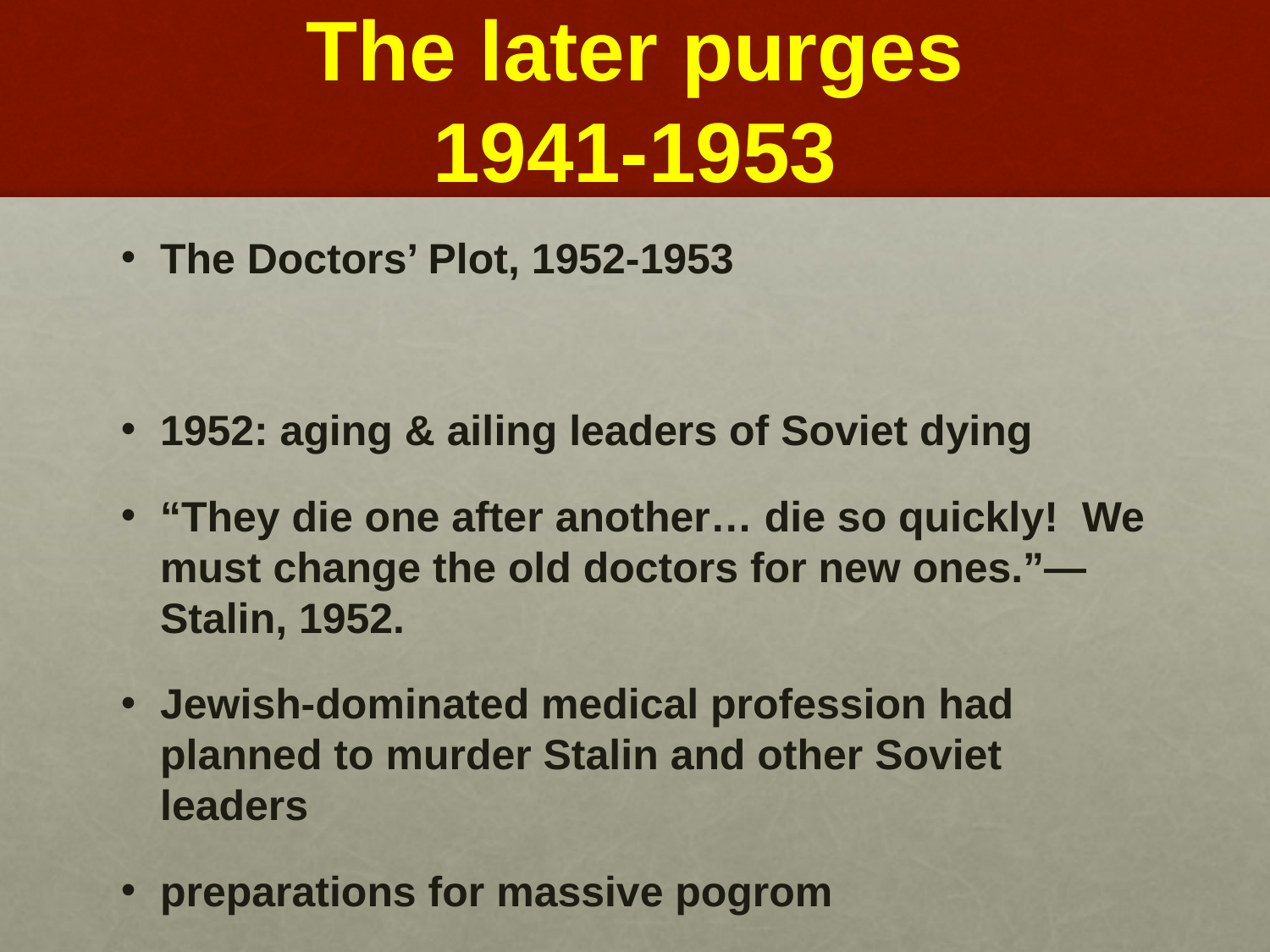

# The later purges 1941-1953
The Doctors’ Plot, 1952-1953

1952: aging & ailing leaders of Soviet dying
“They die one after another… die so quickly!  We must change the old doctors for new ones.”—Stalin, 1952.
Jewish-dominated medical profession had planned to murder Stalin and other Soviet leaders
preparations for massive pogrom